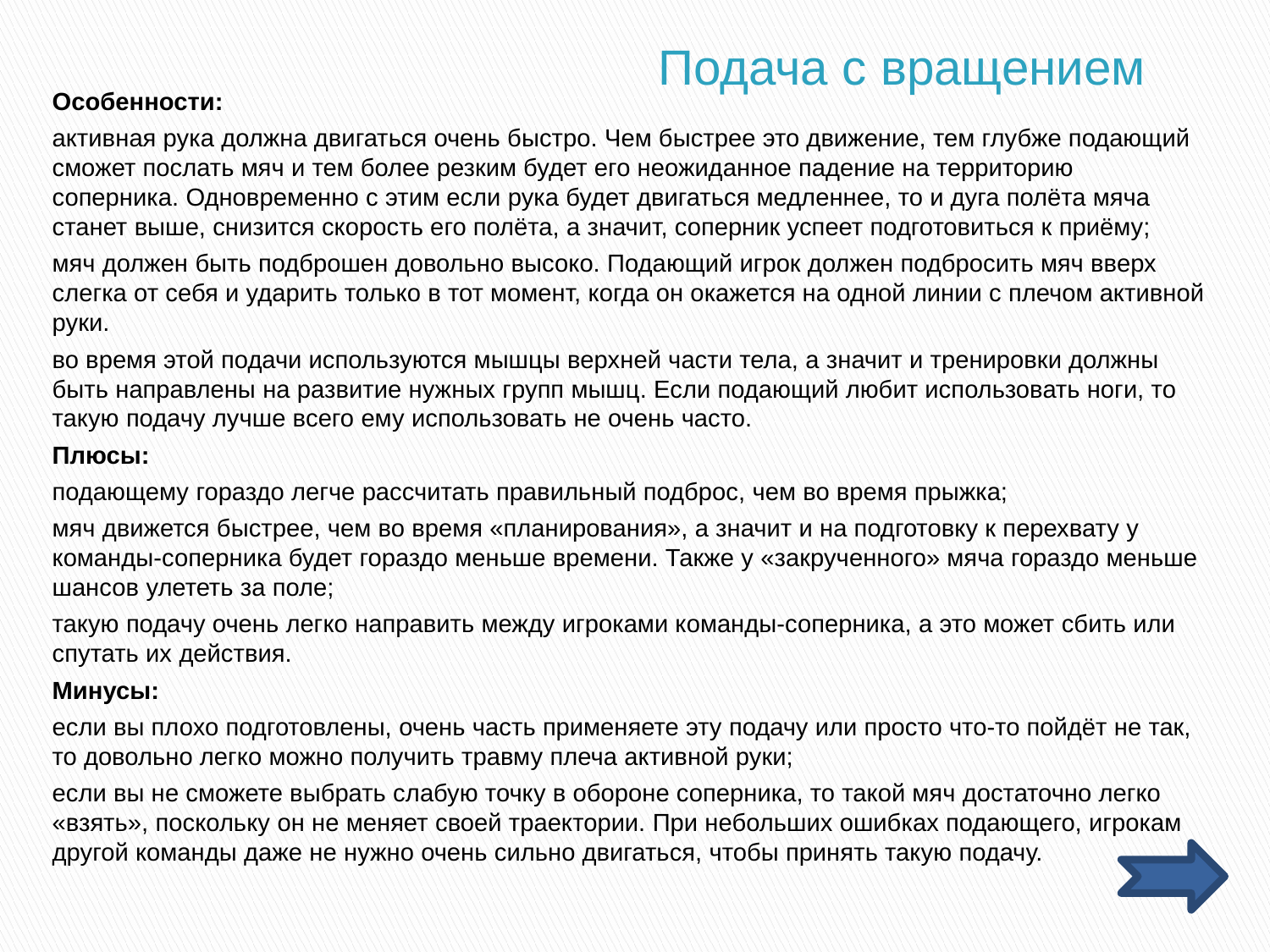

# Подача с вращением
Особенности:
активная рука должна двигаться очень быстро. Чем быстрее это движение, тем глубже подающий сможет послать мяч и тем более резким будет его неожиданное падение на территорию соперника. Одновременно с этим если рука будет двигаться медленнее, то и дуга полёта мяча станет выше, снизится скорость его полёта, а значит, соперник успеет подготовиться к приёму;
мяч должен быть подброшен довольно высоко. Подающий игрок должен подбросить мяч вверх слегка от себя и ударить только в тот момент, когда он окажется на одной линии с плечом активной руки.
во время этой подачи используются мышцы верхней части тела, а значит и тренировки должны быть направлены на развитие нужных групп мышц. Если подающий любит использовать ноги, то такую подачу лучше всего ему использовать не очень часто.
Плюсы:
подающему гораздо легче рассчитать правильный подброс, чем во время прыжка;
мяч движется быстрее, чем во время «планирования», а значит и на подготовку к перехвату у команды-соперника будет гораздо меньше времени. Также у «закрученного» мяча гораздо меньше шансов улететь за поле;
такую подачу очень легко направить между игроками команды-соперника, а это может сбить или спутать их действия.
Минусы:
если вы плохо подготовлены, очень часть применяете эту подачу или просто что-то пойдёт не так, то довольно легко можно получить травму плеча активной руки;
если вы не сможете выбрать слабую точку в обороне соперника, то такой мяч достаточно легко «взять», поскольку он не меняет своей траектории. При небольших ошибках подающего, игрокам другой команды даже не нужно очень сильно двигаться, чтобы принять такую подачу.